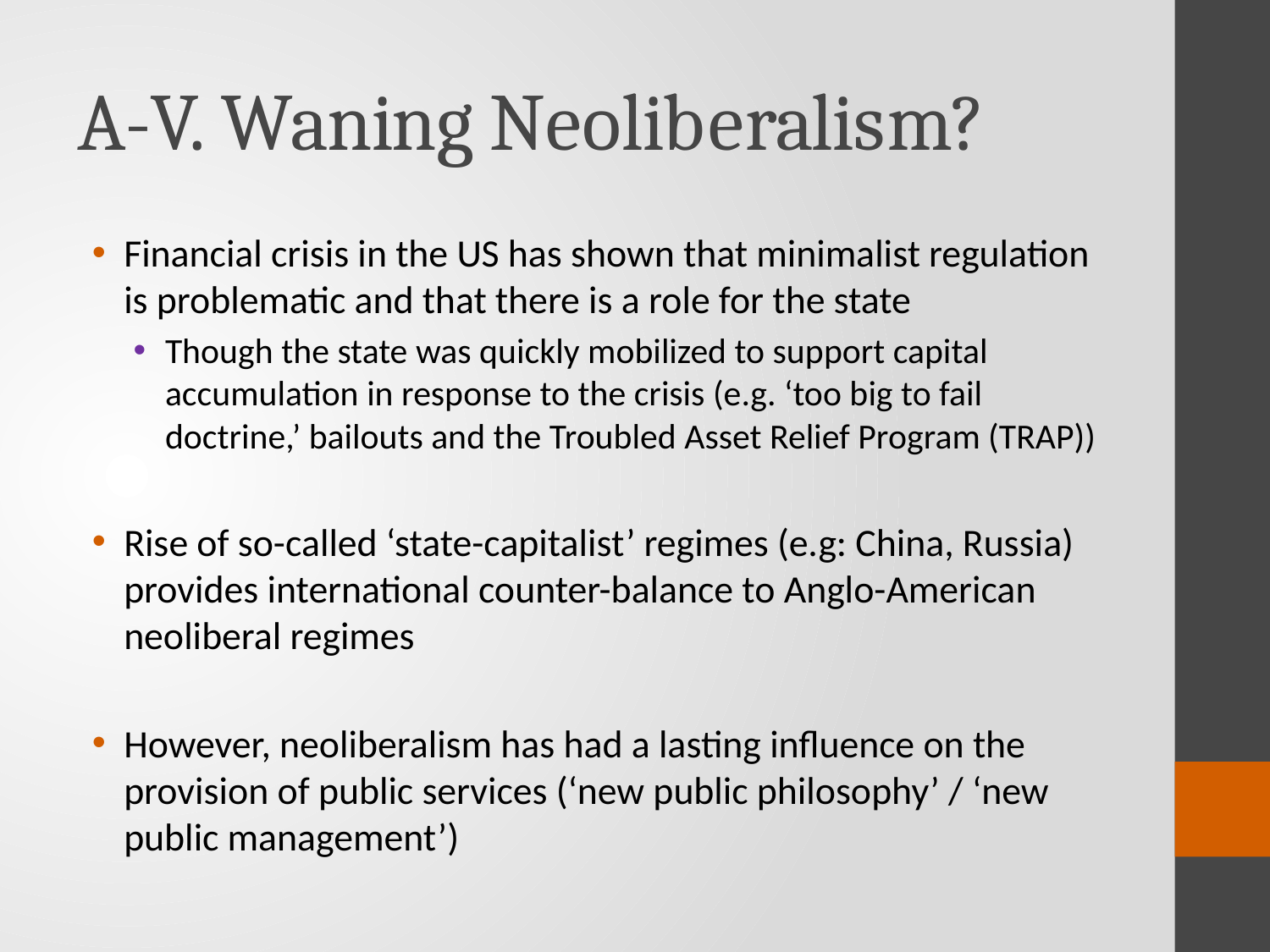

# A-V. Waning Neoliberalism?
Financial crisis in the US has shown that minimalist regulation is problematic and that there is a role for the state
Though the state was quickly mobilized to support capital accumulation in response to the crisis (e.g. ‘too big to fail doctrine,’ bailouts and the Troubled Asset Relief Program (TRAP))

Rise of so-called ‘state-capitalist’ regimes (e.g: China, Russia) provides international counter-balance to Anglo-American neoliberal regimes

However, neoliberalism has had a lasting influence on the provision of public services (‘new public philosophy’ / ‘new public management’)